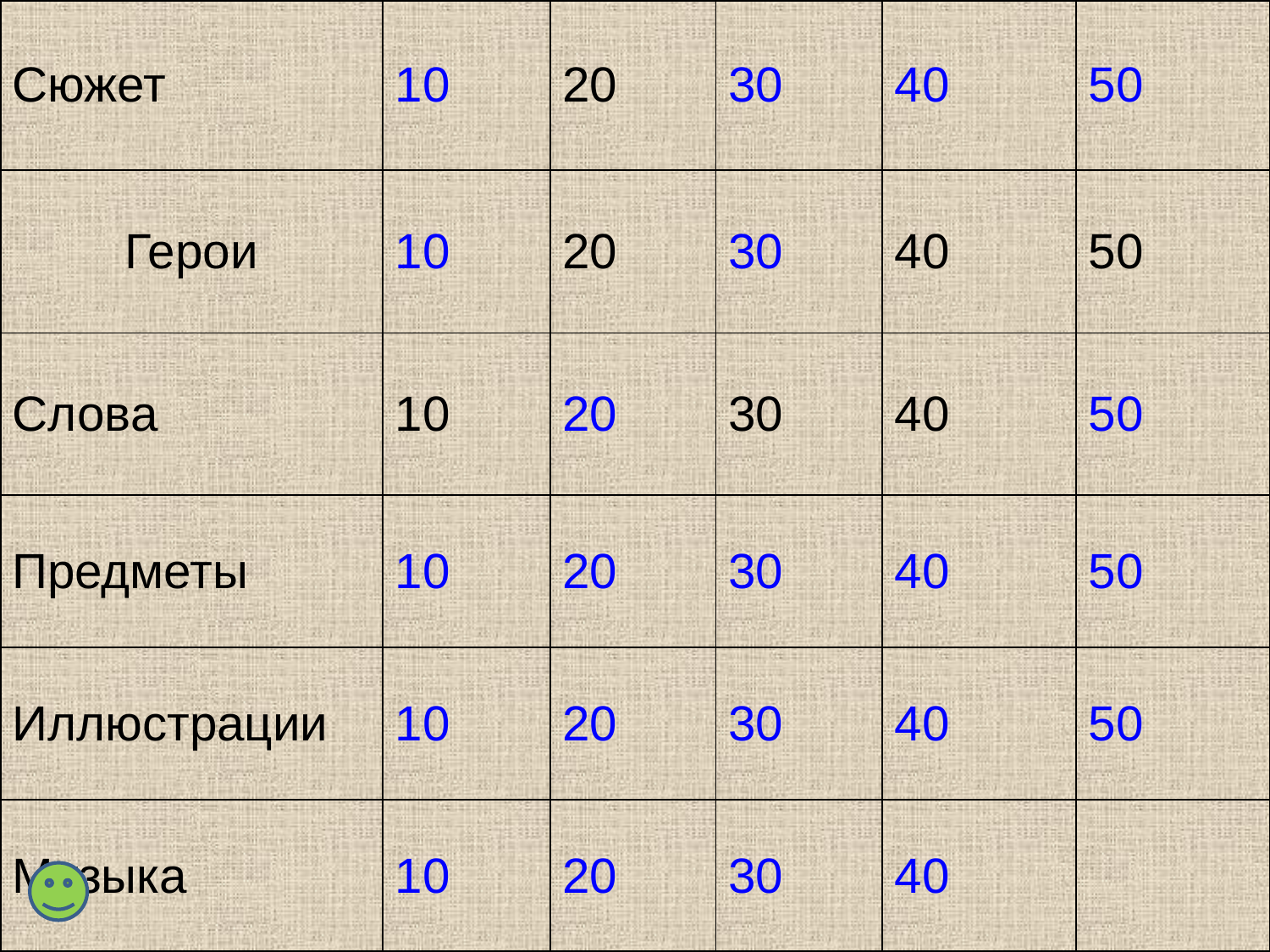

| Сюжет | 10 | 20 | 30 | 40 | 50 |
| --- | --- | --- | --- | --- | --- |
| Герои | 10 | 20 | 30 | 40 | 50 |
| Слова | 10 | 20 | 30 | 40 | 50 |
| Предметы | 10 | 20 | 30 | 40 | 50 |
| Иллюстрации | 10 | 20 | 30 | 40 | 50 |
| Музыка | 10 | 20 | 30 | 40 |  |